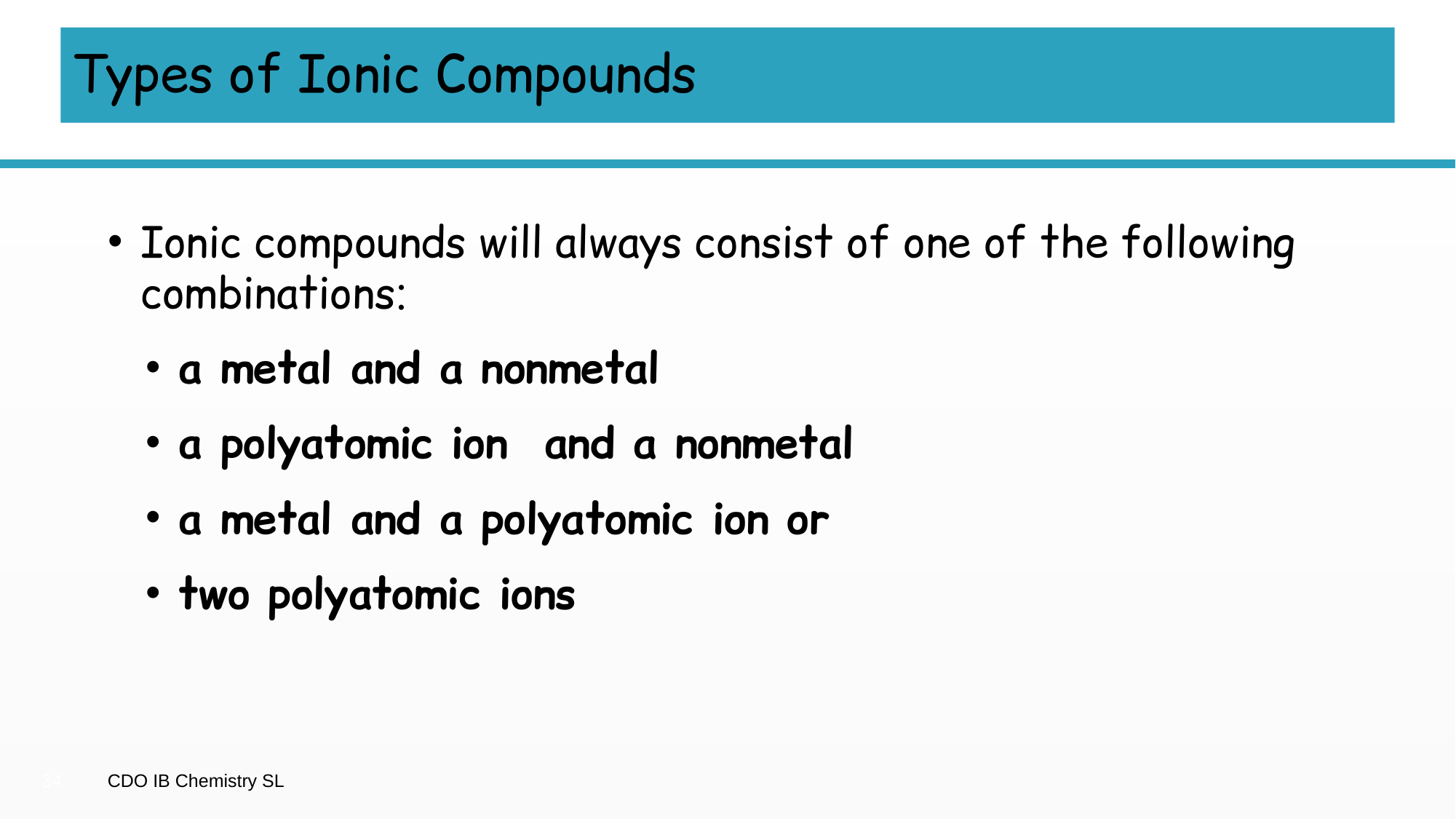

# Types of Ionic Compounds
Ionic compounds will always consist of one of the following combinations:
a metal and a nonmetal
a polyatomic ion  and a nonmetal
a metal and a polyatomic ion or
two polyatomic ions
34
CDO IB Chemistry SL